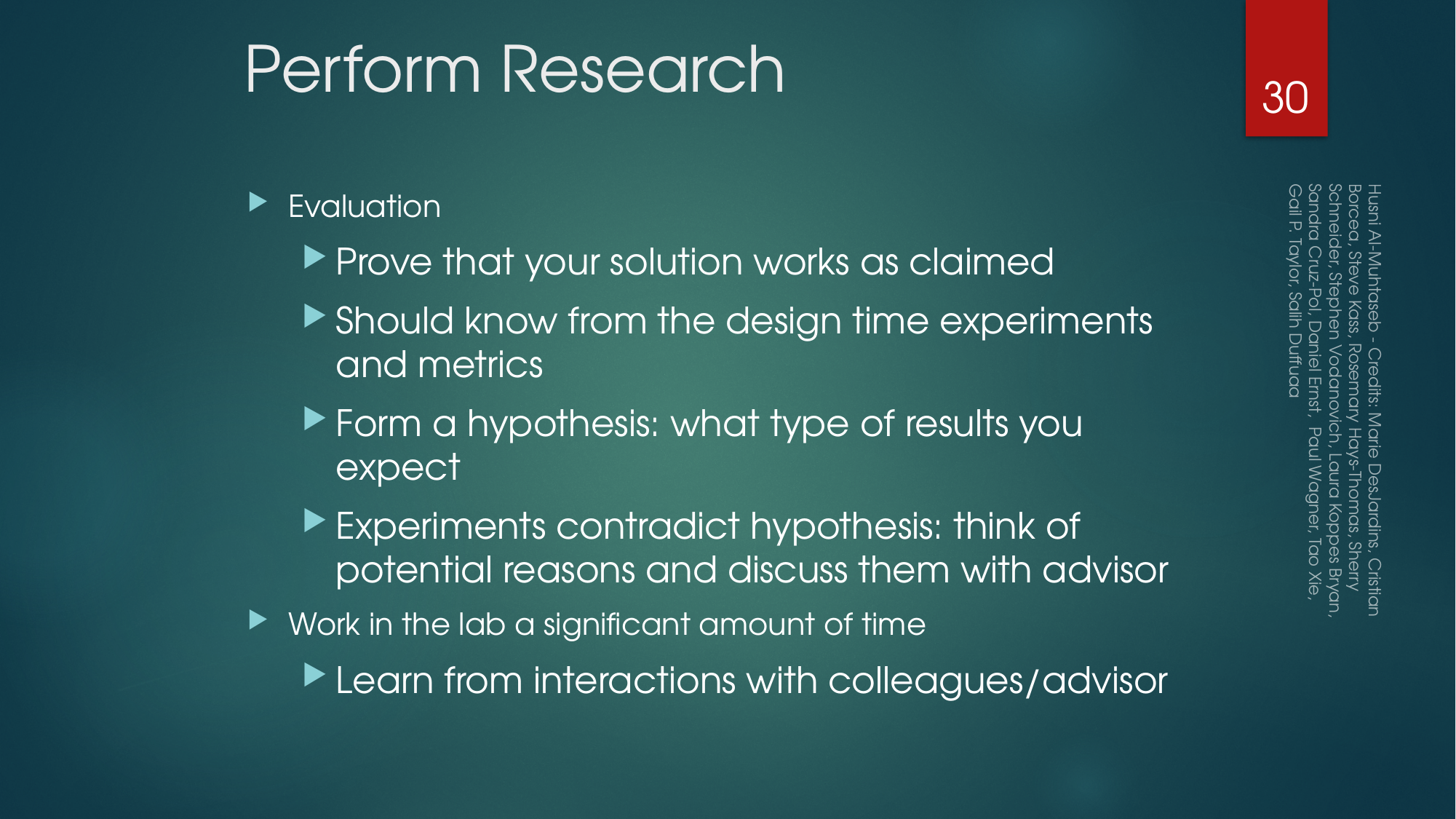

# Perform Research
30
Evaluation
Prove that your solution works as claimed
Should know from the design time experiments and metrics
Form a hypothesis: what type of results you expect
Experiments contradict hypothesis: think of potential reasons and discuss them with advisor
Work in the lab a significant amount of time
Learn from interactions with colleagues/advisor

Husni Al-Muhtaseb - Credits: Marie DesJardins, Cristian Borcea, Steve Kass, Rosemary Hays-Thomas, Sherry Schneider, Stephen Vodanovich, Laura Koppes Bryan, Sandra Cruz-Pol, Daniel Ernst,  Paul Wagner, Tao Xie, Gail P. Taylor, Salih Duffuaa